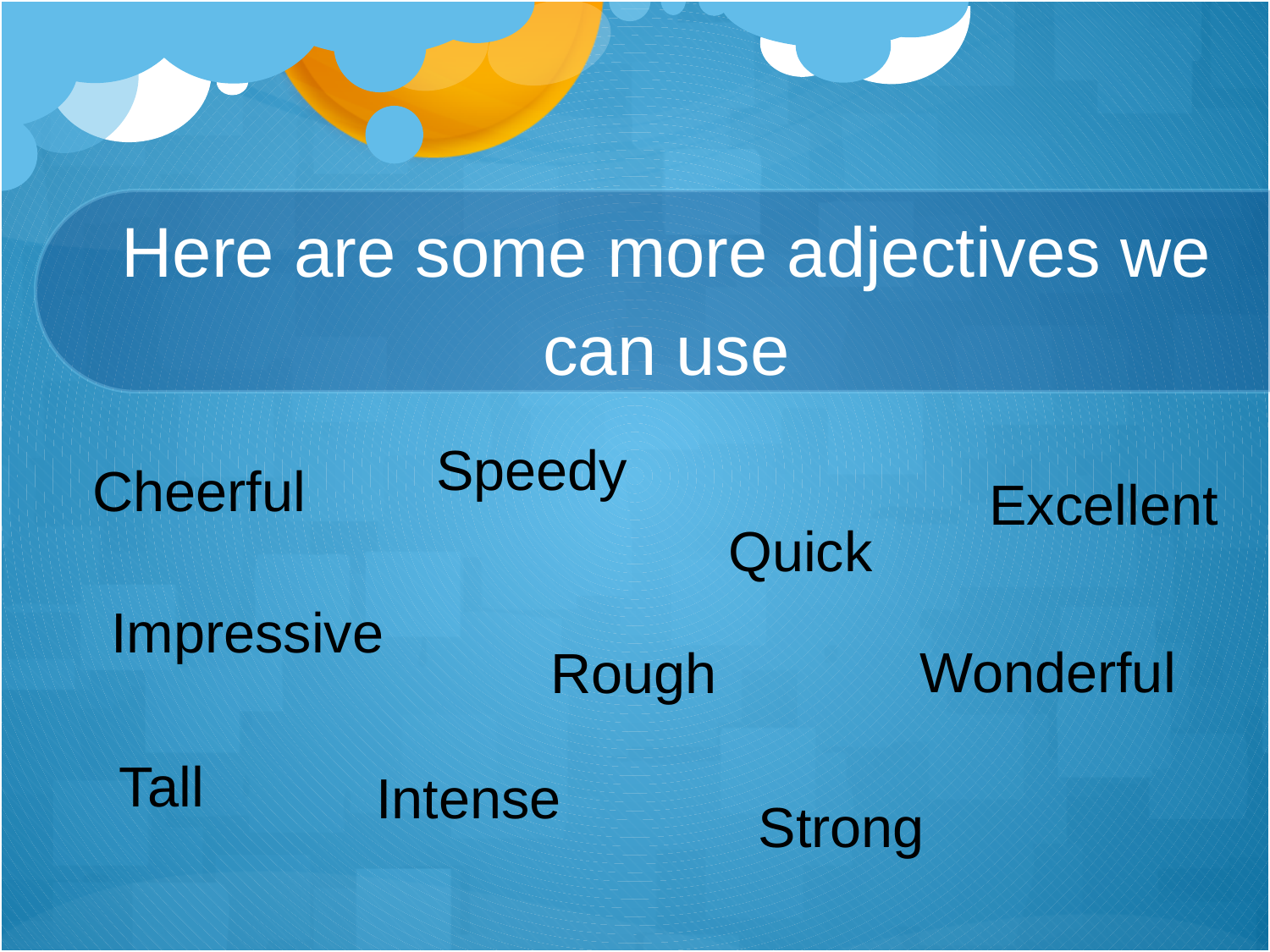

# Here are some more adjectives we can use
Speedy
Cheerful
Excellent
Quick
Impressive
Wonderful
Rough
Tall
Intense
Strong